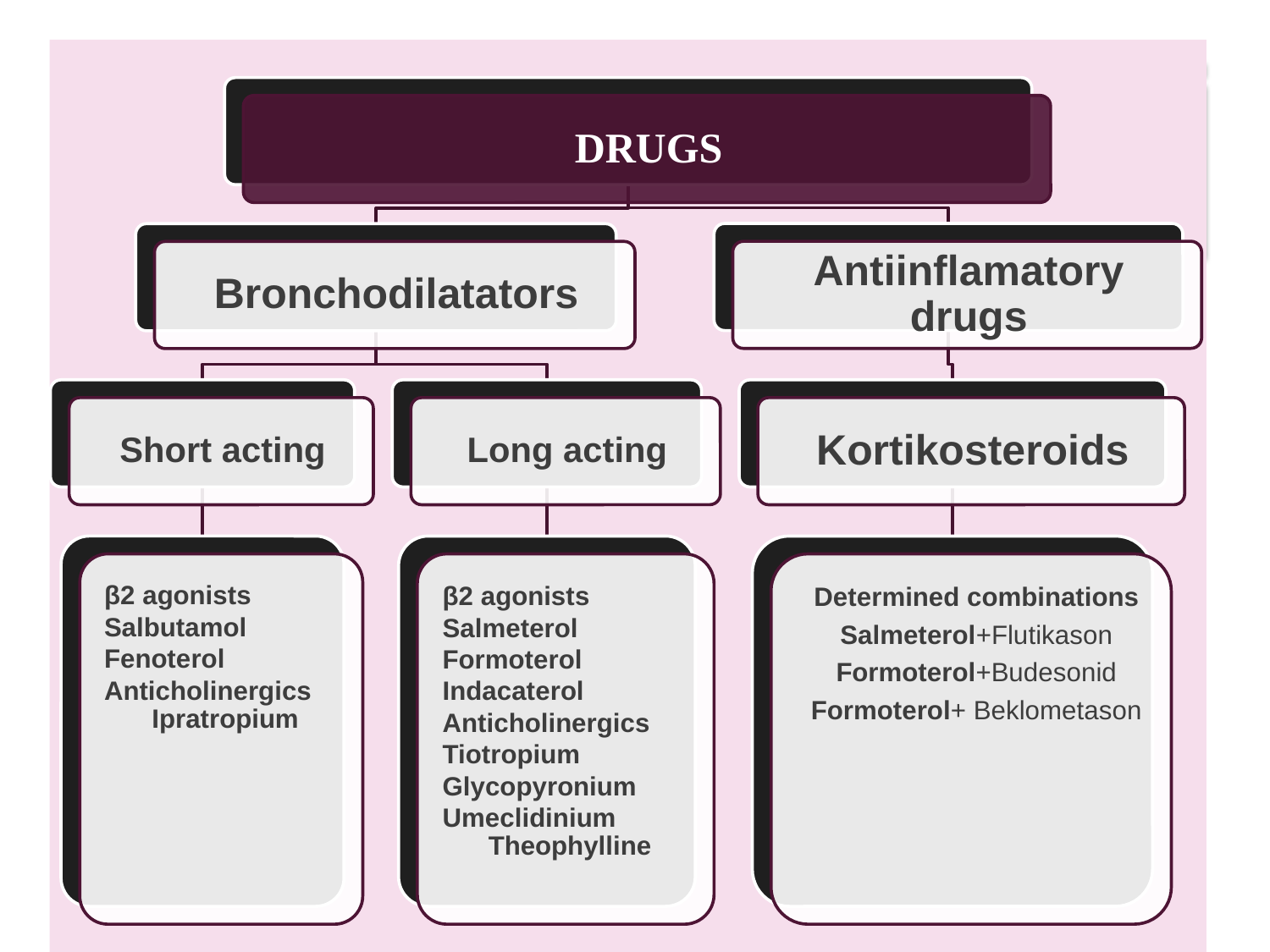

DRUGS
Bronchodilatators
Short acting
β2 agonists
Salbutamol
Fenoterol
Anticholinergics
Ipratropium
Long acting
β2 agonists
Salmeterol
Formoterol
Indacaterol
Anticholinergics
Tiotropium
Glycopyronium
Umeclidinium
Theophylline
Antiinflamatory drugs
Kortikosteroids
Determined combinations
Salmeterol+Flutikason
Formoterol+Budesonid
Formoterol+ Beklometason
#